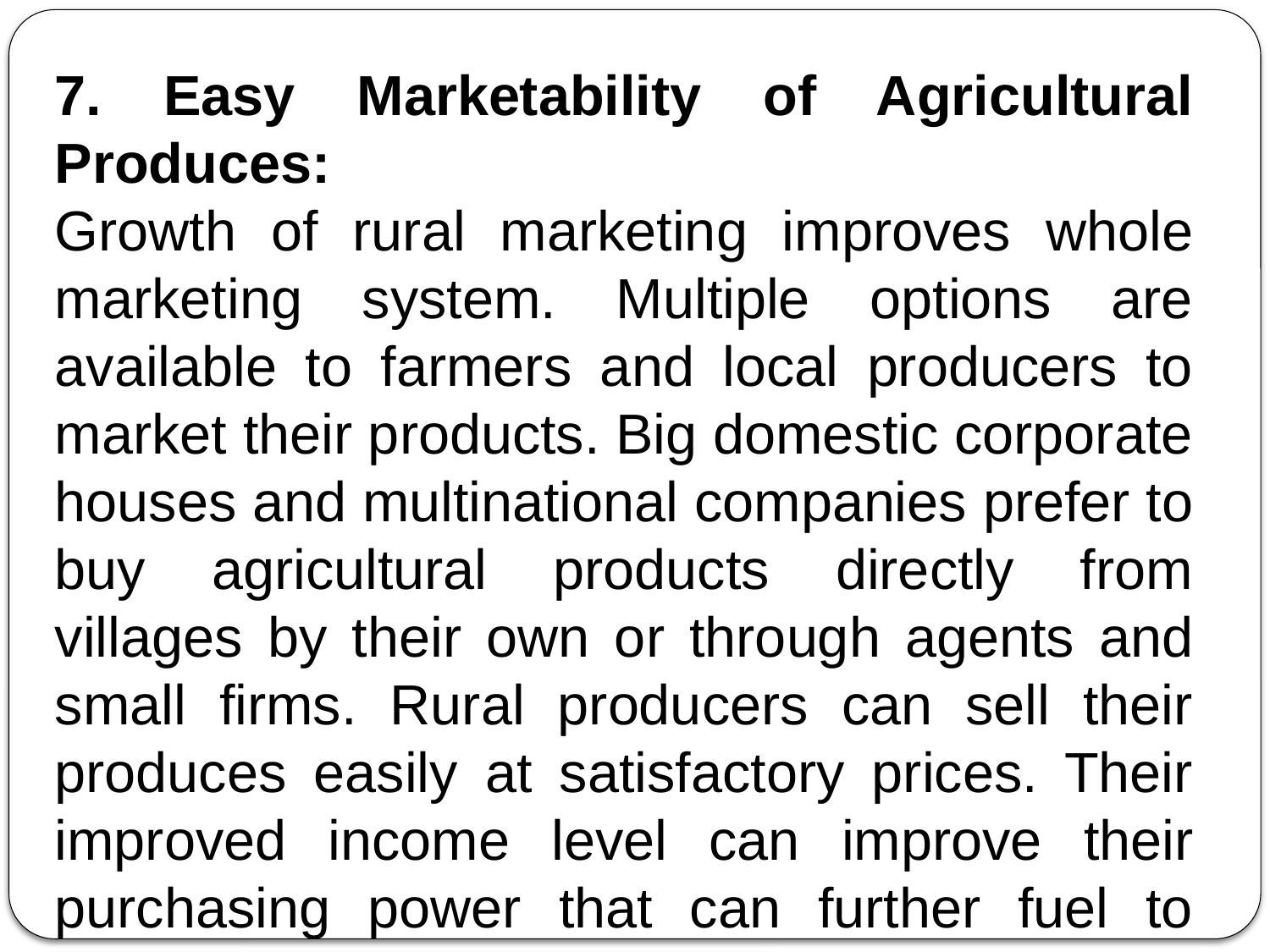

7. Easy Marketability of Agricultural Produces:
Growth of rural marketing improves whole marketing system. Multiple options are available to farmers and local producers to market their products. Big domestic corporate houses and multinational companies prefer to buy agricultural products directly from villages by their own or through agents and small firms. Rural producers can sell their produces easily at satisfactory prices. Their improved income level can improve their purchasing power that can further fuel to industrial demand.